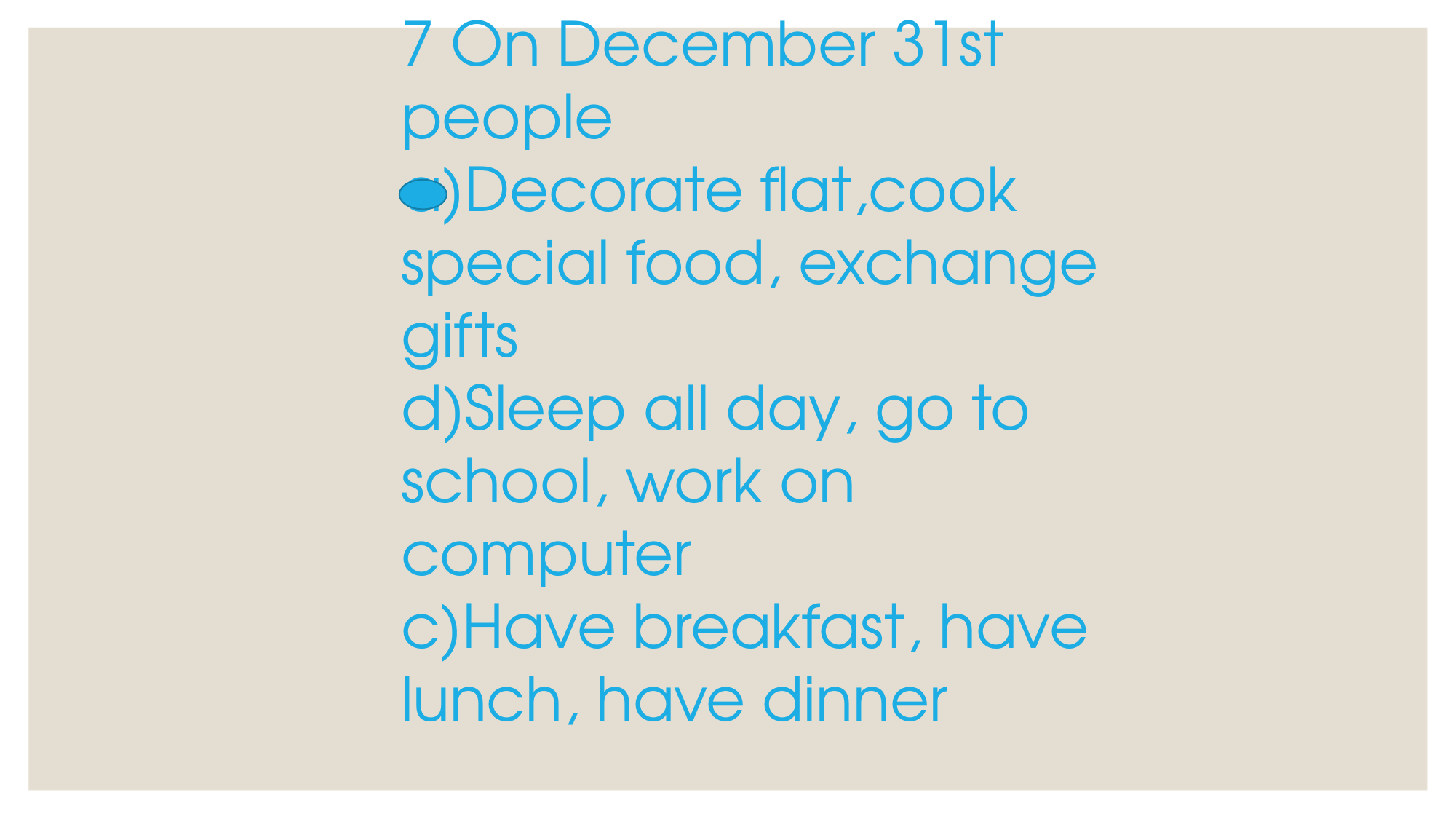

7 On December 31st   people
a)Decorate flat,cook special food, exchange gifts
d)Sleep all day, go to school, work on computer
c)Have breakfast, have  lunch, have dinner